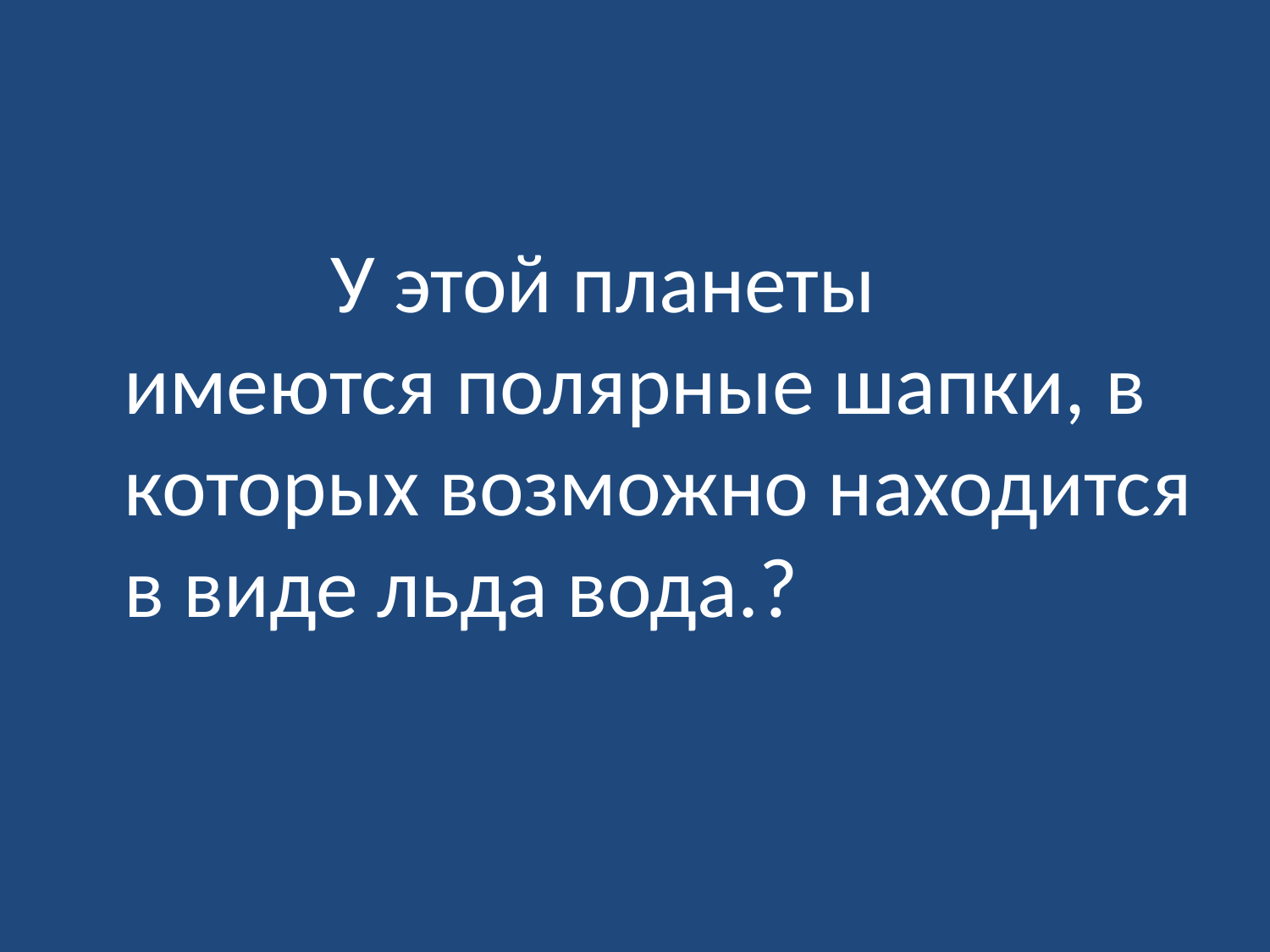

У этой планеты имеются полярные шапки, в которых возможно находится в виде льда вода.?